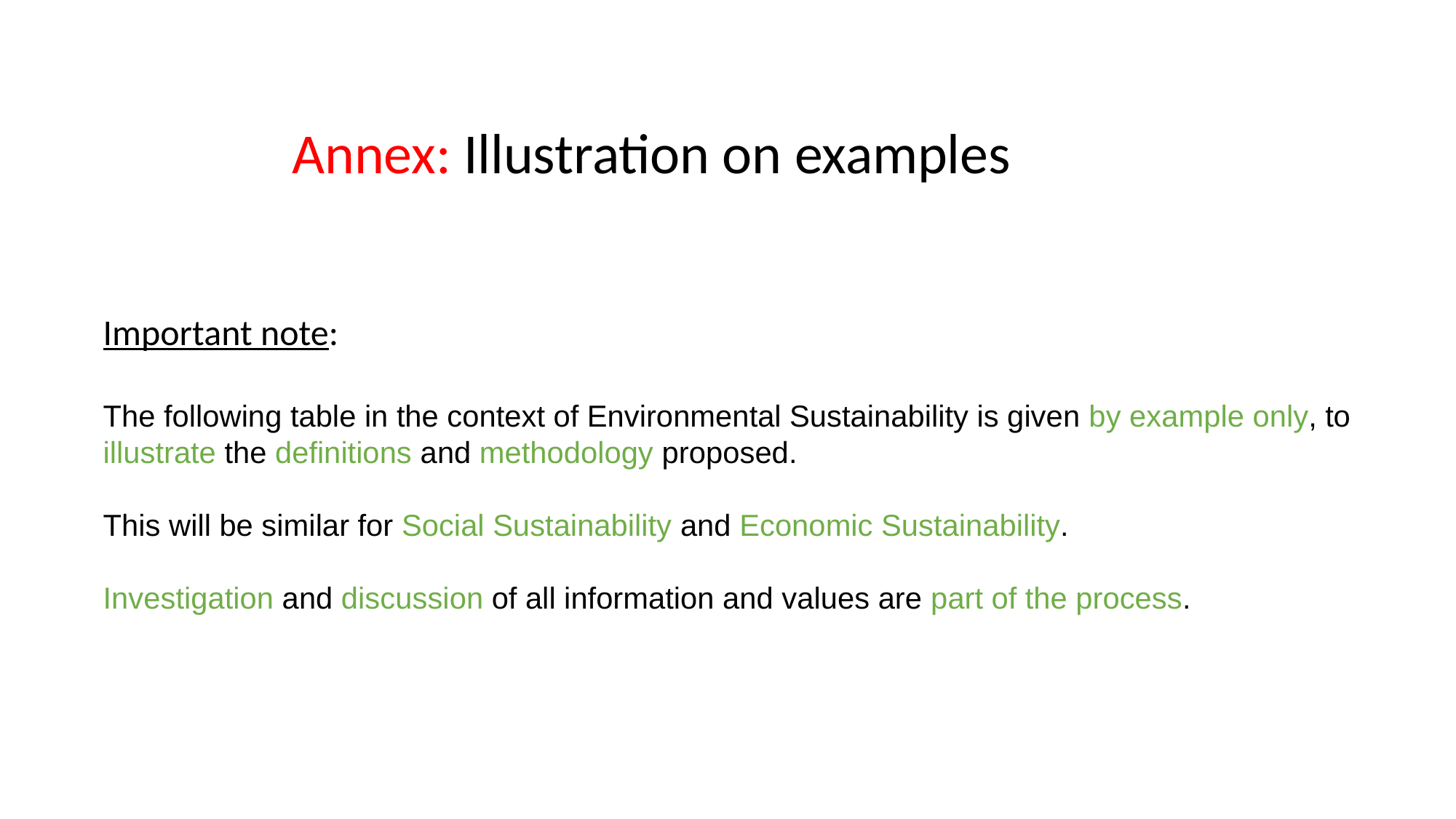

Annex: Illustration on examples
Important note:

The following table in the context of Environmental Sustainability is given by example only, to illustrate the definitions and methodology proposed.

This will be similar for Social Sustainability and Economic Sustainability.

Investigation and discussion of all information and values are part of the process.